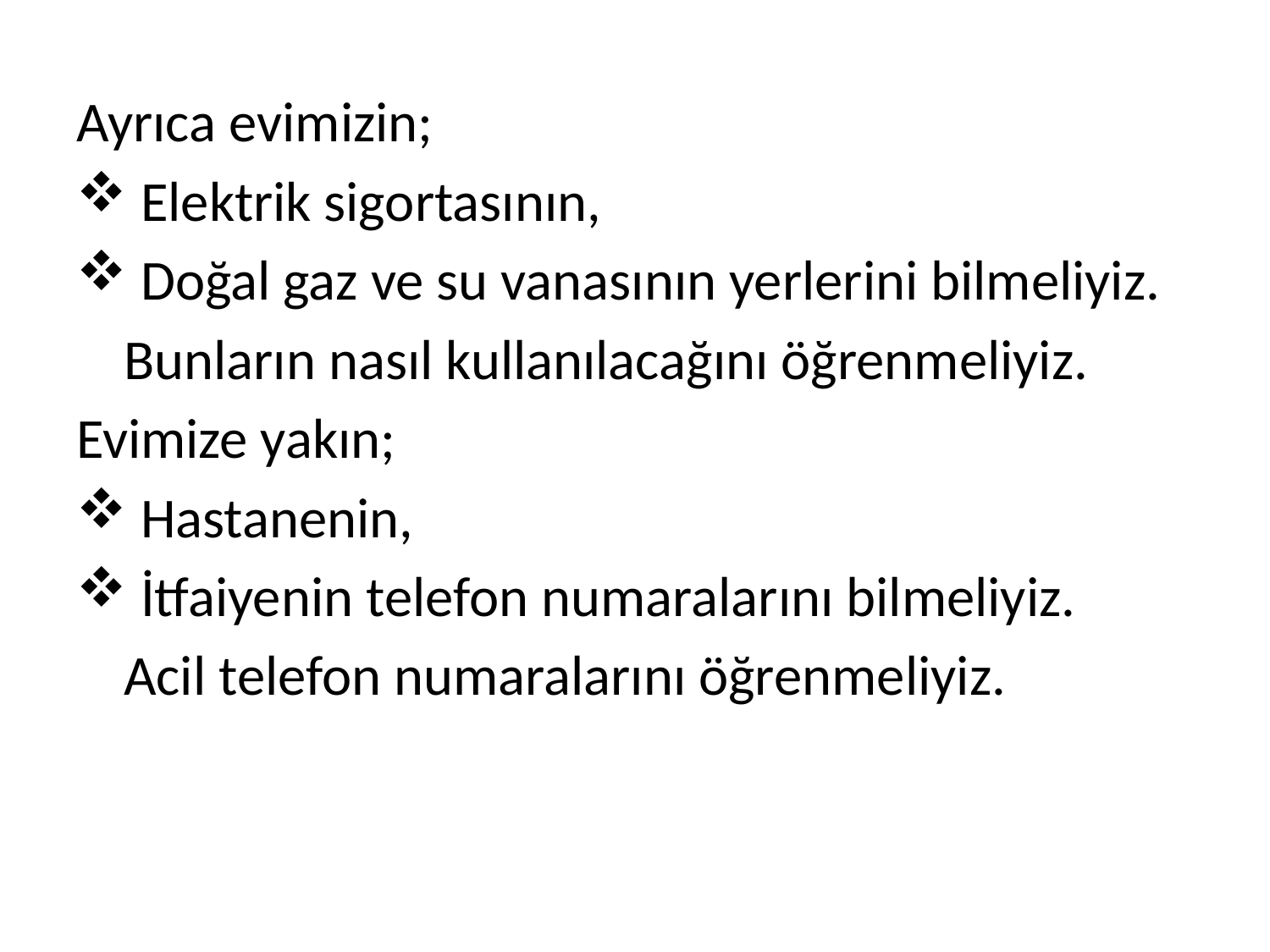

Ayrıca evimizin;
 Elektrik sigortasının,
 Doğal gaz ve su vanasının yerlerini bilmeliyiz.
	Bunların nasıl kullanılacağını öğrenmeliyiz.
Evimize yakın;
 Hastanenin,
 İtfaiyenin telefon numaralarını bilmeliyiz.
	Acil telefon numaralarını öğrenmeliyiz.